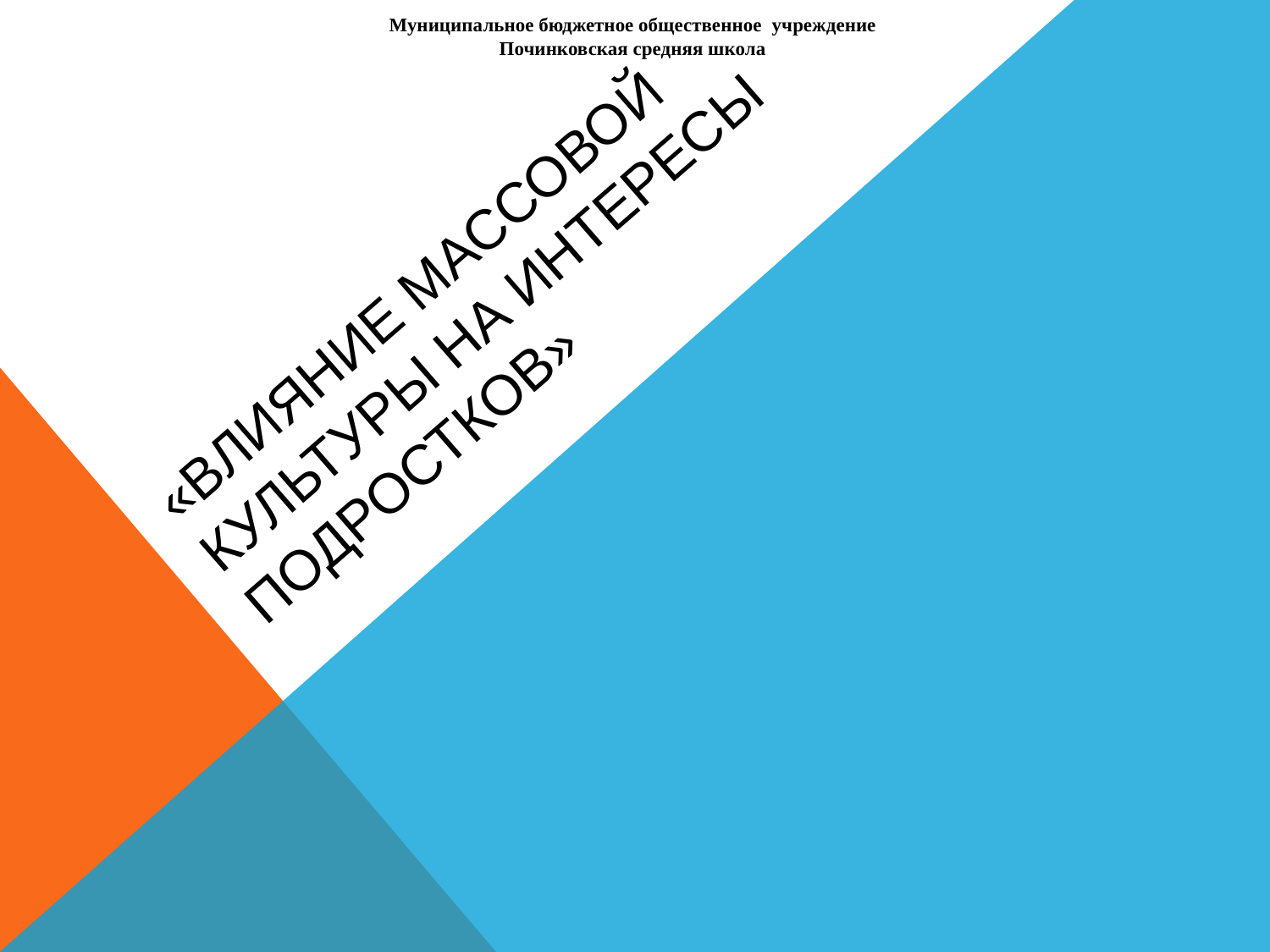

Муниципальное бюджетное общественное  учреждение
Починковская средняя школа
# «Влияние массовой культуры на интересы подростков»